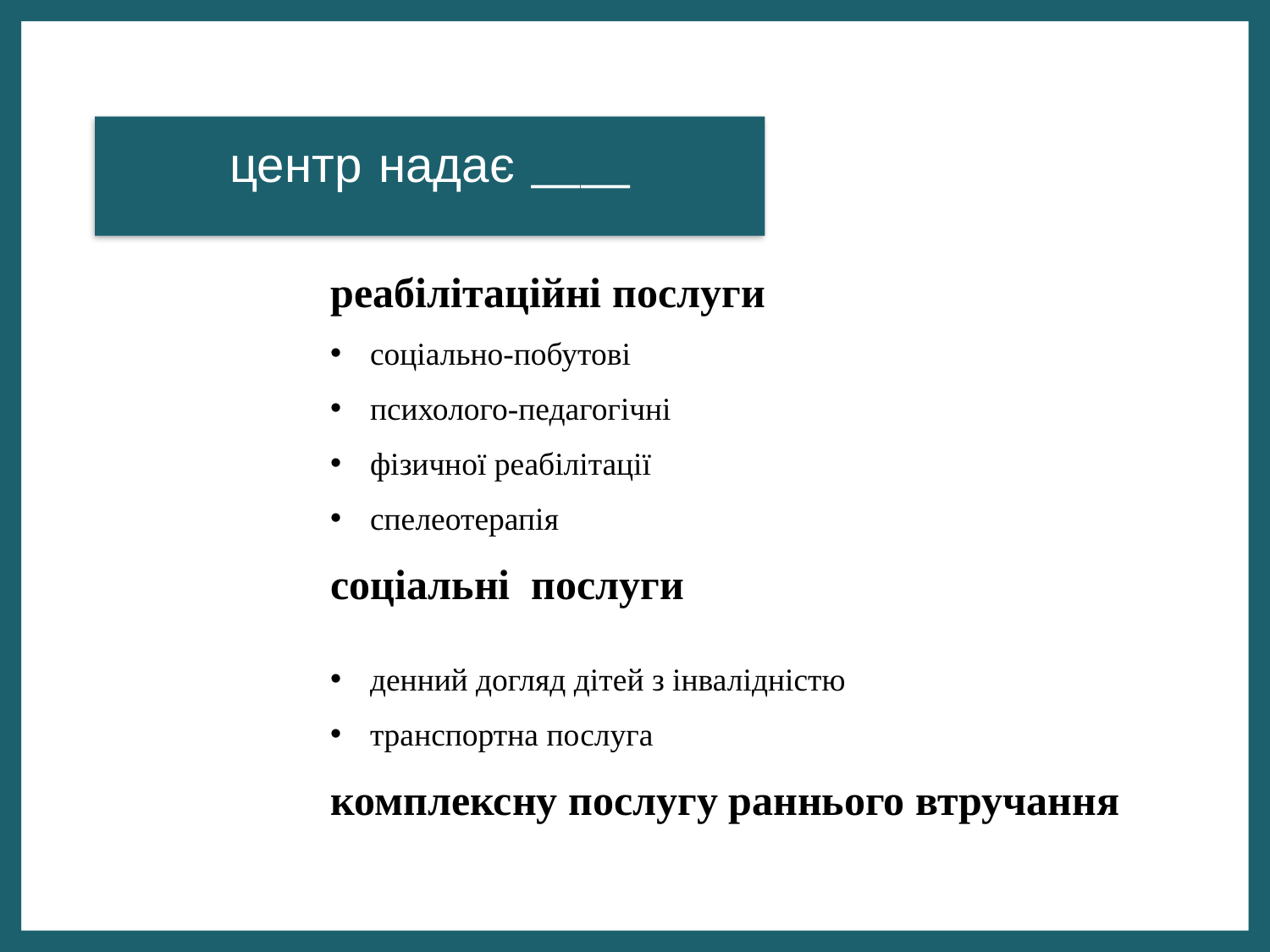

центр надає ____

реабілітаційні послуги
соціально-побутові

психолого-педагогічні

фізичної реабілітації

спелеотерапія

соціальні  послуги

денний догляд дітей з інвалідністю

транспортна послуга

комплексну послугу раннього втручання